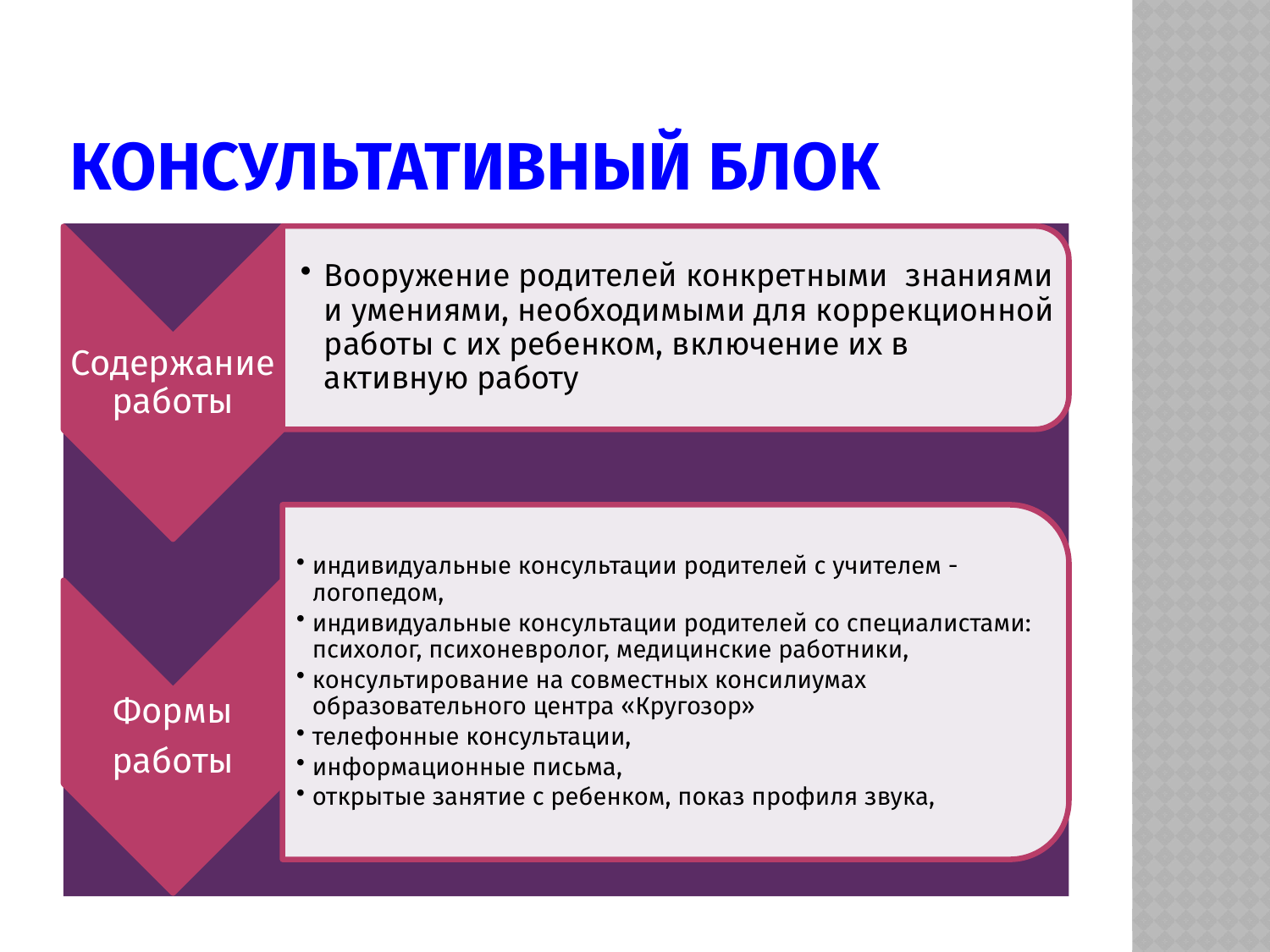

# Консультативный блок
Содержание работы
Вооружение родителей конкретными  знаниями и умениями, необходимыми для коррекционной работы с их ребенком, включение их в активную работу
Формы
работы
индивидуальные консультации родителей с учителем -логопедом,
индивидуальные консультации родителей со специалистами: психолог, психоневролог, медицинские работники,
консультирование на совместных консилиумах образовательного центра «Кругозор»
телефонные консультации,
информационные письма,
открытые занятие с ребенком, показ профиля звука,